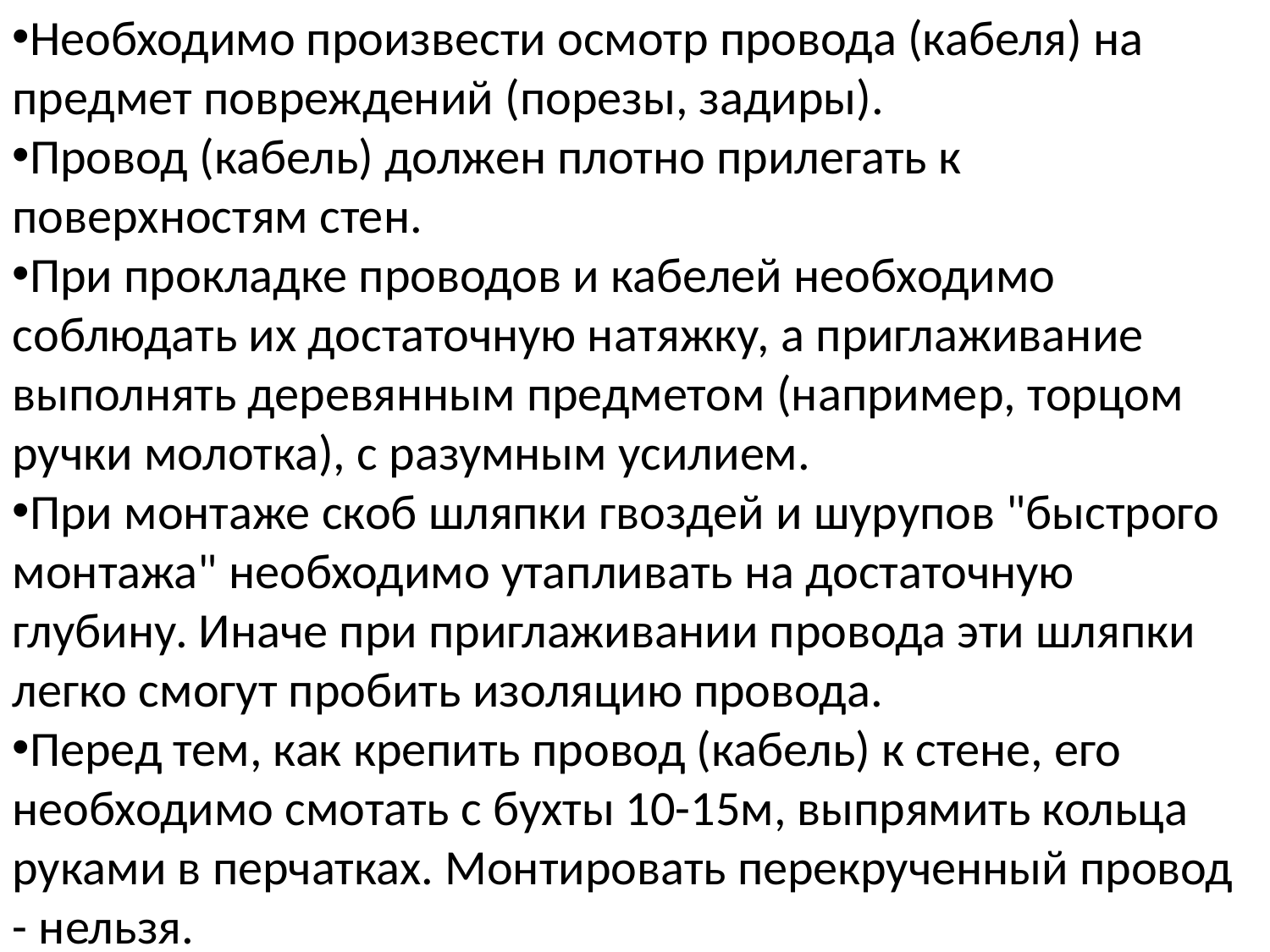

Необходимо произвести осмотр провода (кабеля) на предмет повреждений (порезы, задиры).
Провод (кабель) должен плотно прилегать к поверхностям стен.
При прокладке проводов и кабелей необходимо соблюдать их достаточную натяжку, а приглаживание выполнять деревянным предметом (например, торцом ручки молотка), с разумным усилием.
При монтаже скоб шляпки гвоздей и шурупов "быстрого монтажа" необходимо утапливать на достаточную глубину. Иначе при приглаживании провода эти шляпки легко смогут пробить изоляцию провода.
Перед тем, как крепить провод (кабель) к стене, его необходимо смотать с бухты 10-15м, выпрямить кольца руками в перчатках. Монтировать перекрученный провод - нельзя.